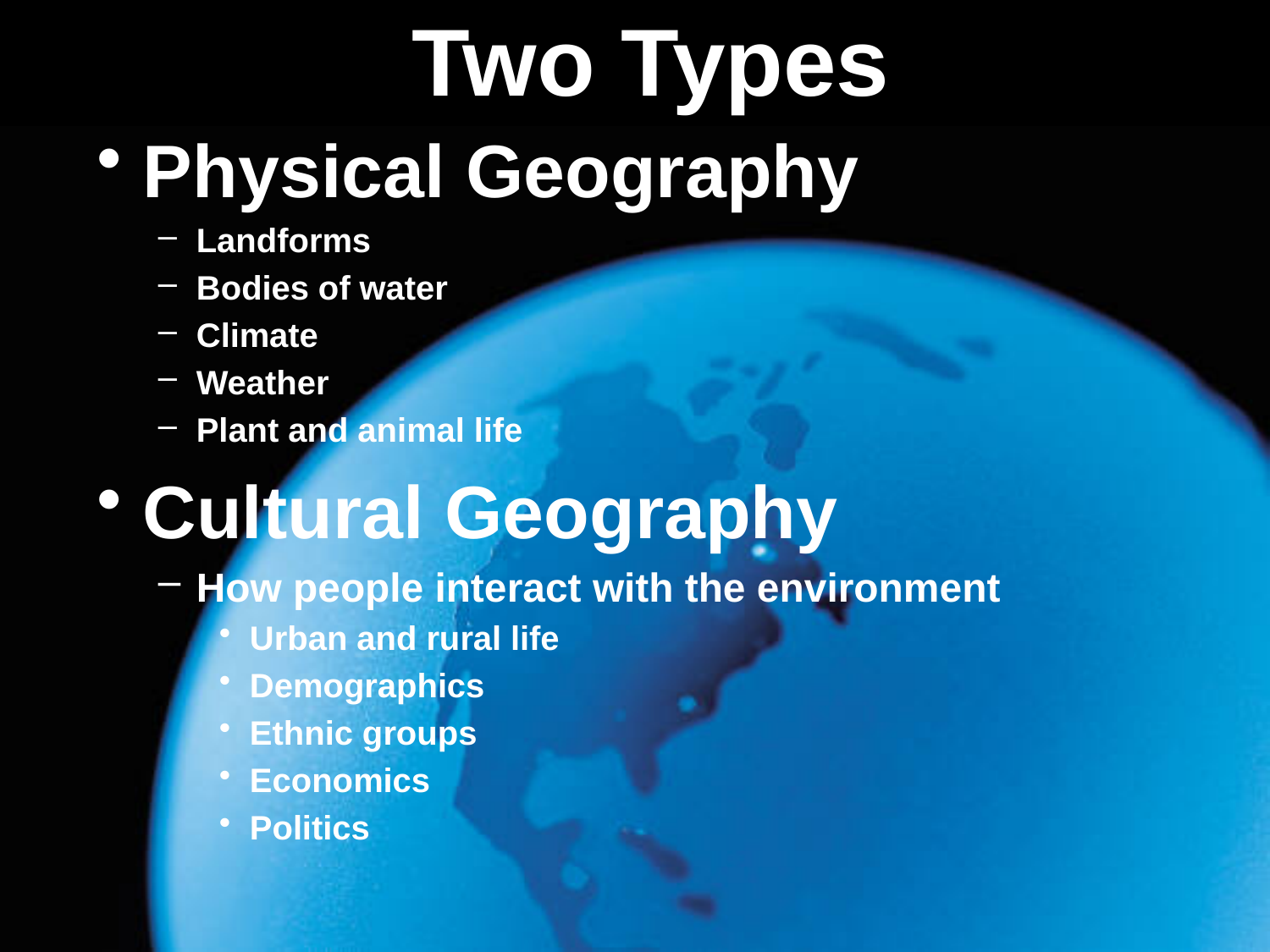

# Two Types
Physical Geography
Landforms
Bodies of water
Climate
Weather
Plant and animal life
Cultural Geography
How people interact with the environment
Urban and rural life
Demographics
Ethnic groups
Economics
Politics